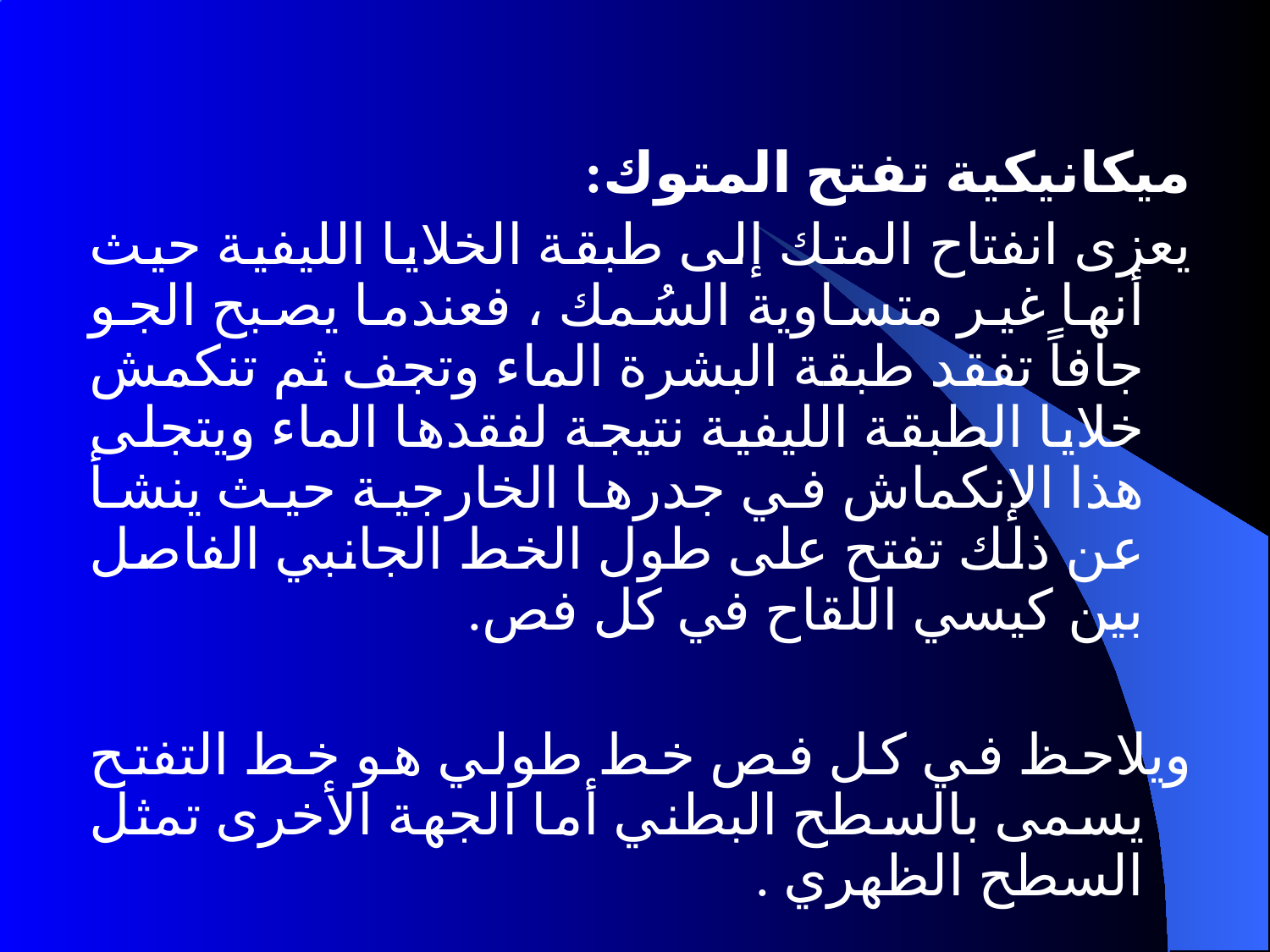

ميكانيكية تفتح المتوك:
يعزى انفتاح المتك إلى طبقة الخلايا الليفية حيث أنها غير متساوية السُمك ، فعندما يصبح الجو جافاً تفقد طبقة البشرة الماء وتجف ثم تنكمش خلايا الطبقة الليفية نتيجة لفقدها الماء ويتجلى هذا الإنكماش في جدرها الخارجية حيث ينشأ عن ذلك تفتح على طول الخط الجانبي الفاصل بين كيسي اللقاح في كل فص.

ويلاحظ في كل فص خط طولي هو خط التفتح يسمى بالسطح البطني أما الجهة الأخرى تمثل السطح الظهري .